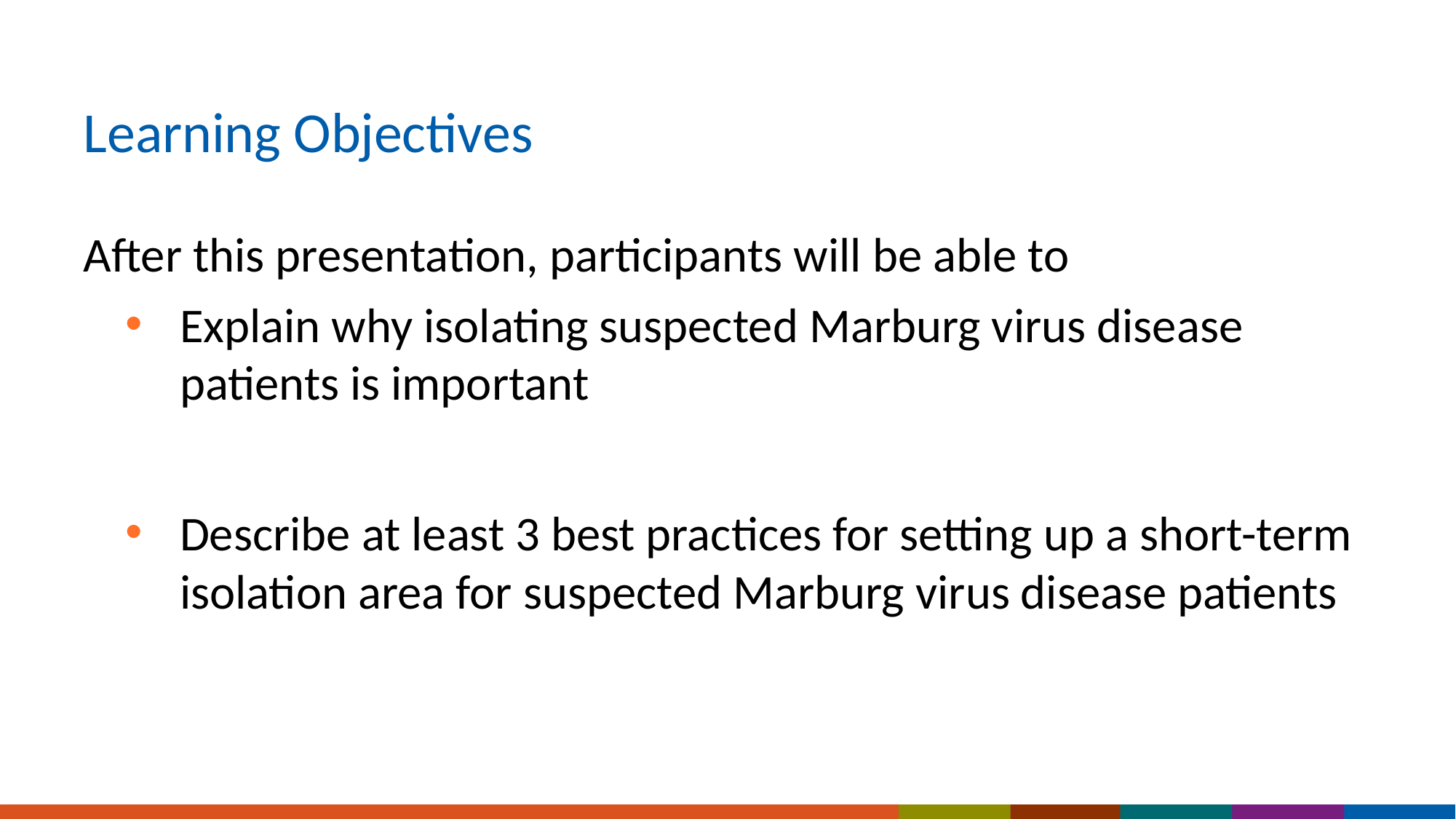

# Learning Objectives
After this presentation, participants will be able to
Explain why isolating suspected Marburg virus disease patients is important

Describe at least 3 best practices for setting up a short-term isolation area for suspected Marburg virus disease patients